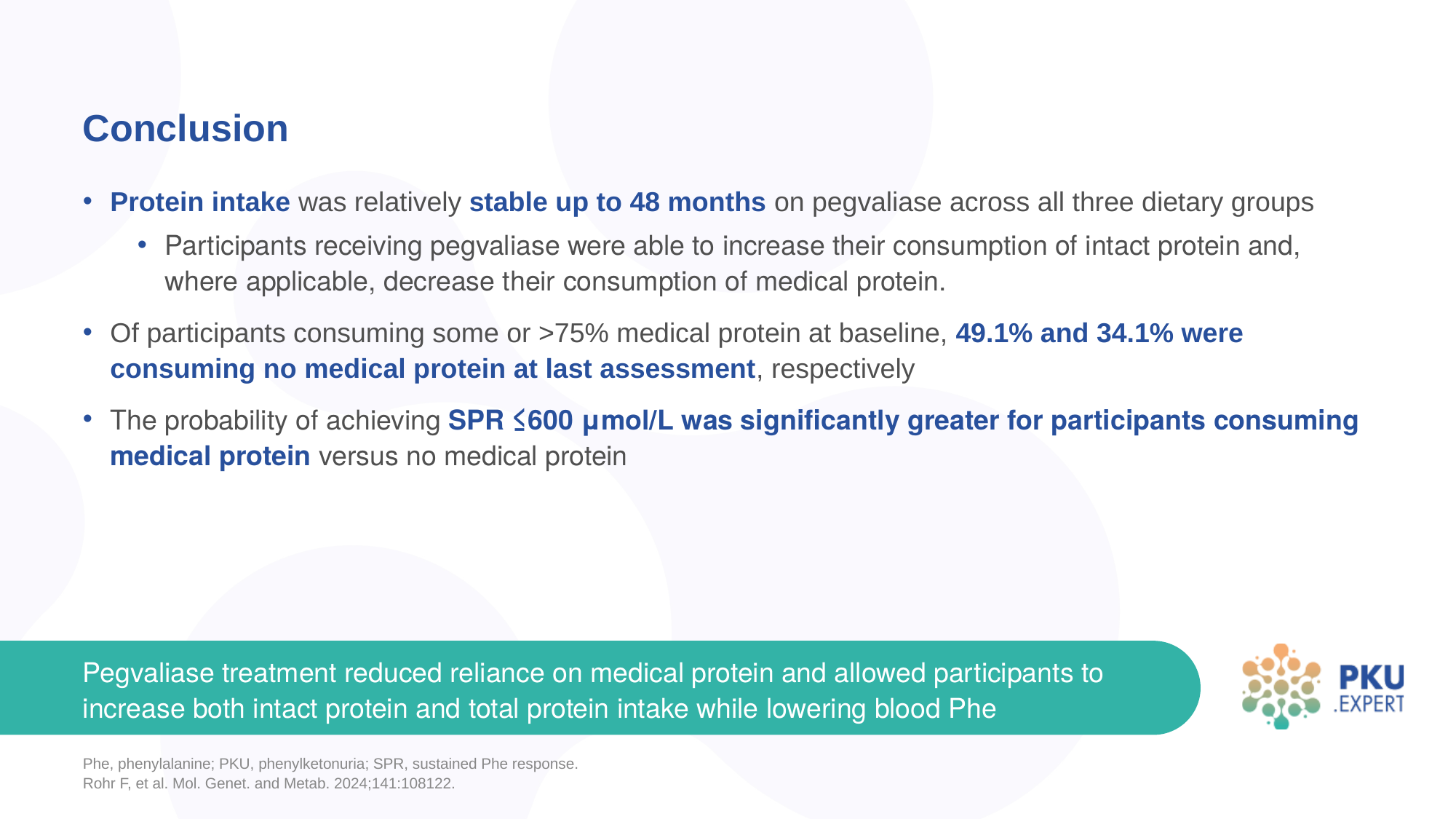

# Conclusion
Protein intake was relatively stable up to 48 months on pegvaliase across all three dietary groups
Participants receiving pegvaliase were able to increase their consumption of intact protein and, where applicable, decrease their consumption of medical protein.
Of participants consuming some or >75% medical protein at baseline, 49.1% and 34.1% were consuming no medical protein at last assessment, respectively
The probability of achieving SPR ≤600 μmol/L was significantly greater for participants consuming medical protein versus no medical protein

Pegvaliase treatment reduced reliance on medical protein and allowed participants to increase both intact protein and total protein intake while lowering blood Phe
Phe, phenylalanine; PKU, phenylketonuria; SPR, sustained Phe response.
Rohr F, et al. Mol. Genet. and Metab. 2024;141:108122.